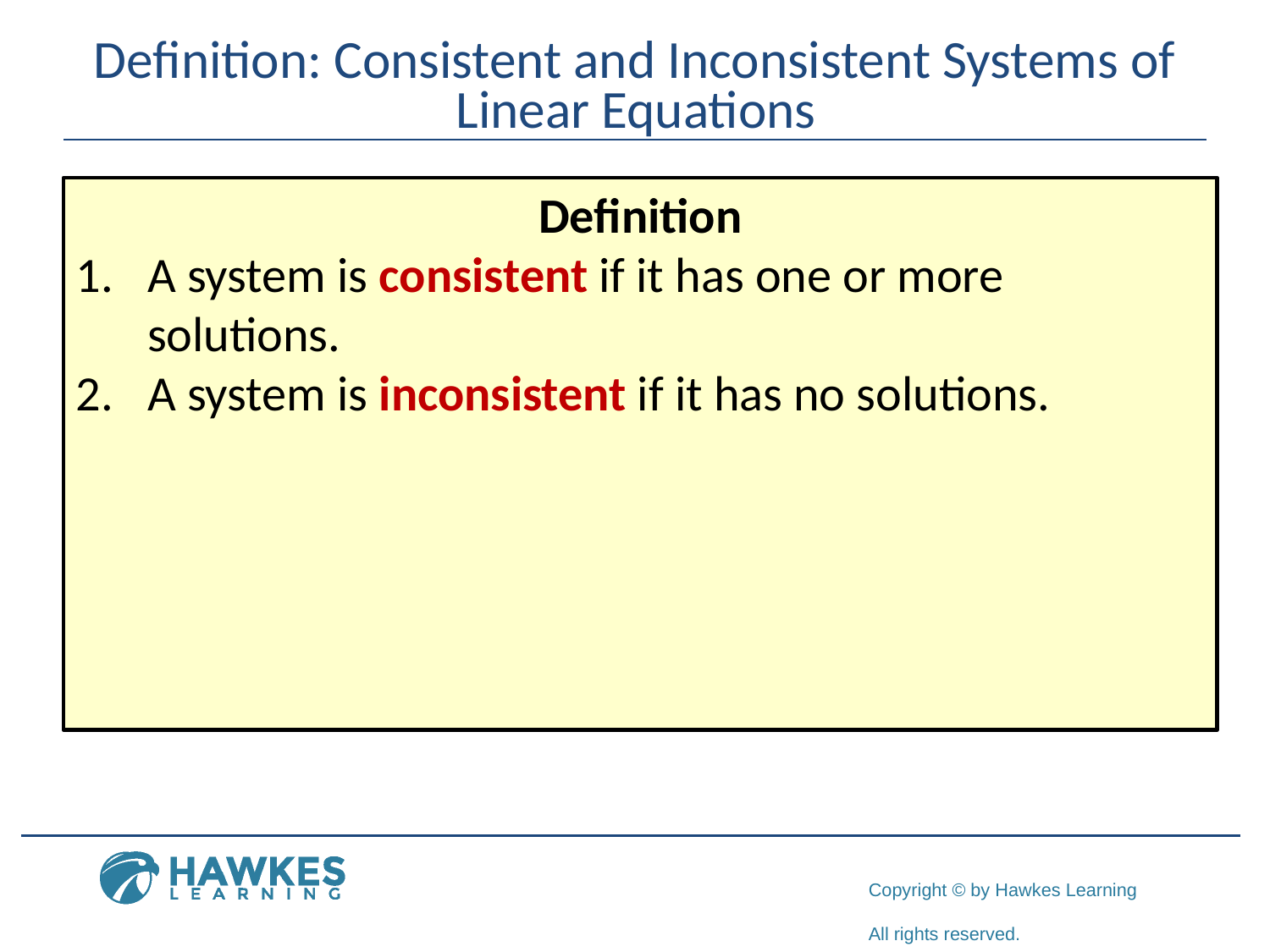

# Definition: Consistent and Inconsistent Systems of Linear Equations
Definition
A system is consistent if it has one or more solutions.
A system is inconsistent if it has no solutions.